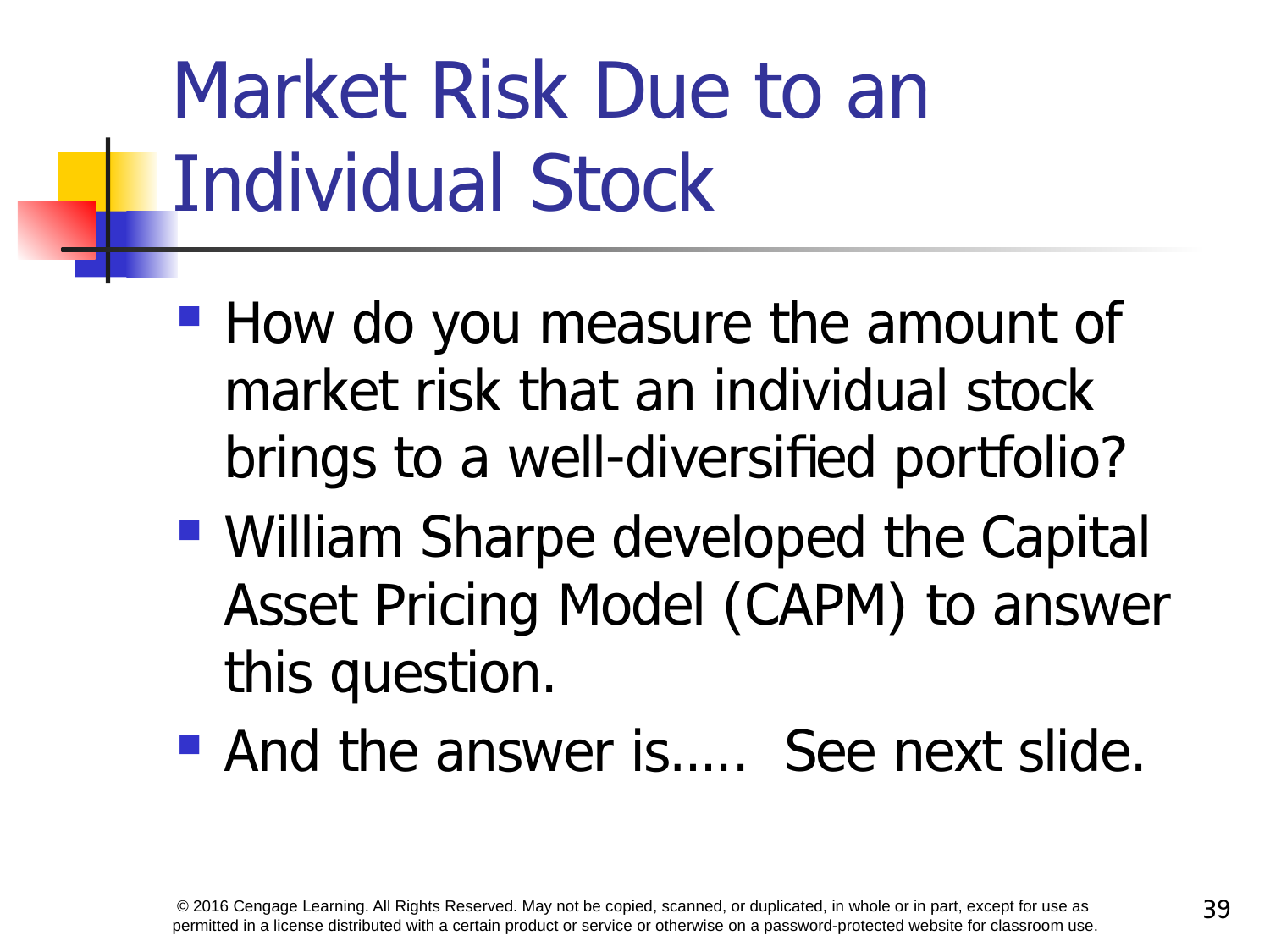

# Market Risk Due to an Individual Stock
How do you measure the amount of market risk that an individual stock brings to a well-diversified portfolio?
William Sharpe developed the Capital Asset Pricing Model (CAPM) to answer this question.
And the answer is…..  See next slide.
39